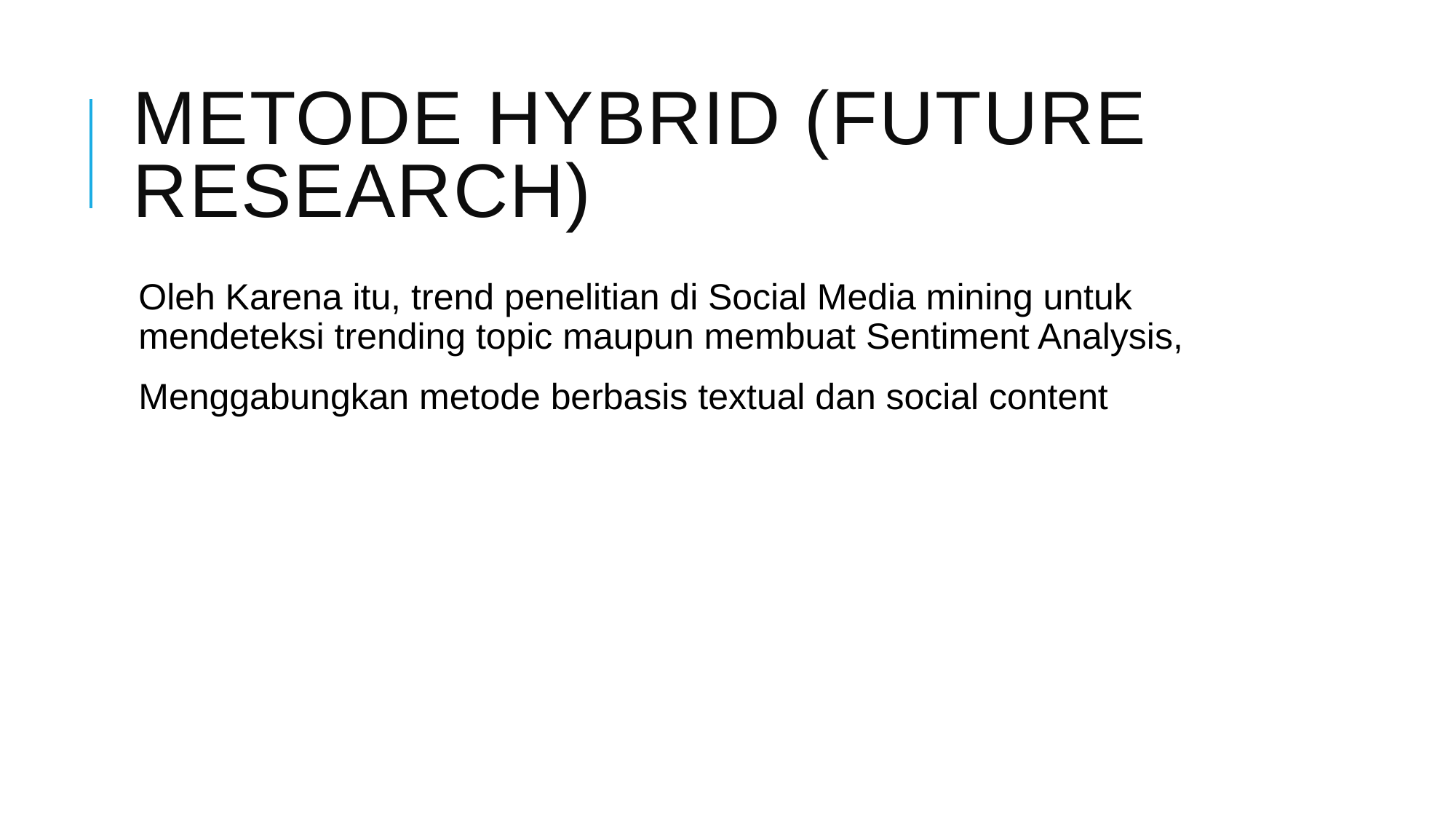

# Metode Hybrid (Future Research)
Oleh Karena itu, trend penelitian di Social Media mining untuk mendeteksi trending topic maupun membuat Sentiment Analysis,
Menggabungkan metode berbasis textual dan social content